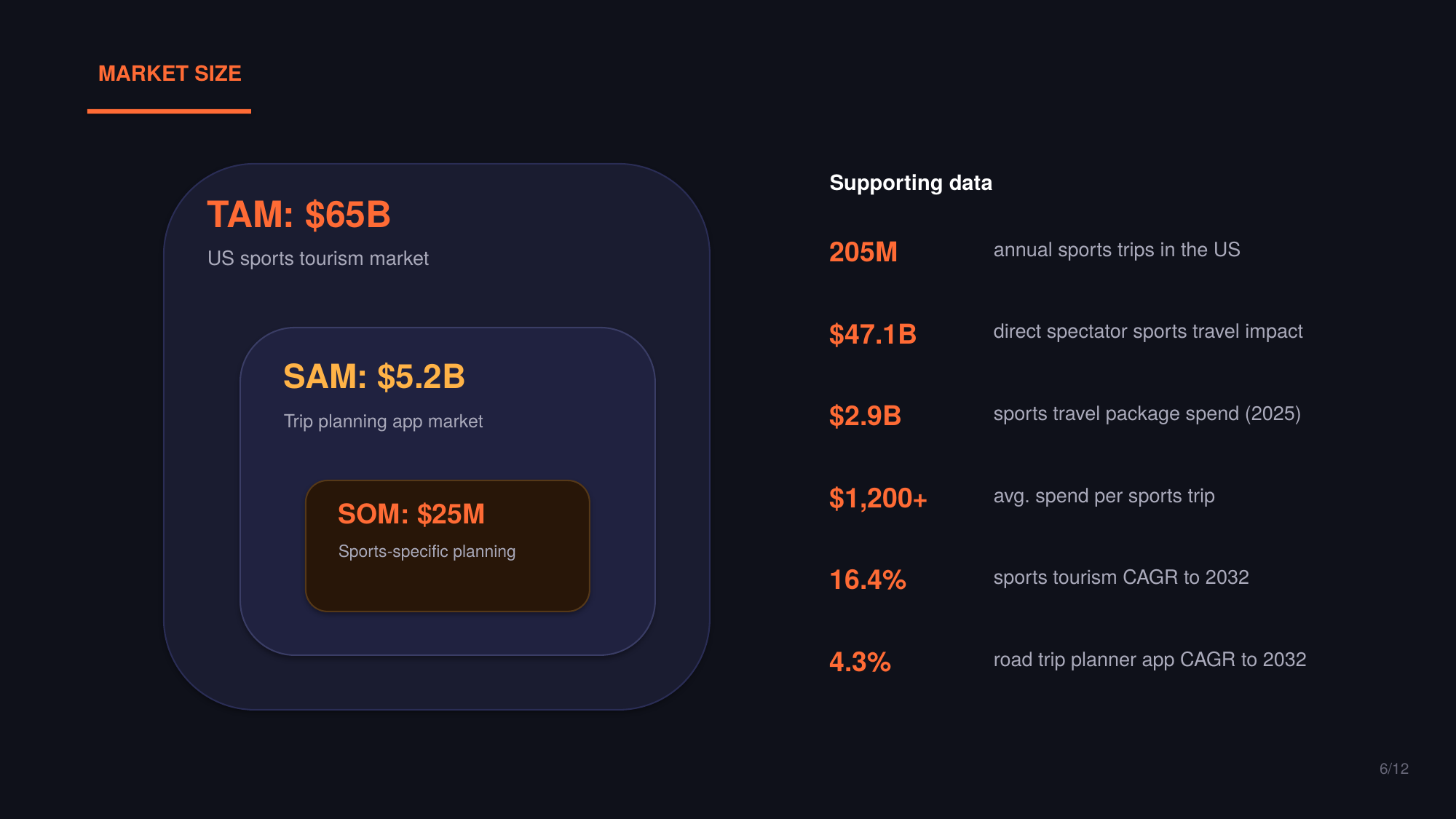

MARKET SIZE

Supporting data
TAM: $65B
205M
annual sports trips in the US
US sports tourism market
$47.1B
direct spectator sports travel impact

SAM: $5.2B
$2.9B
sports travel package spend (2025)
Trip planning app market
$1,200+
avg. spend per sports trip

SOM: $25M
Sports-specific planning
16.4%
sports tourism CAGR to 2032
4.3%
road trip planner app CAGR to 2032
6/12